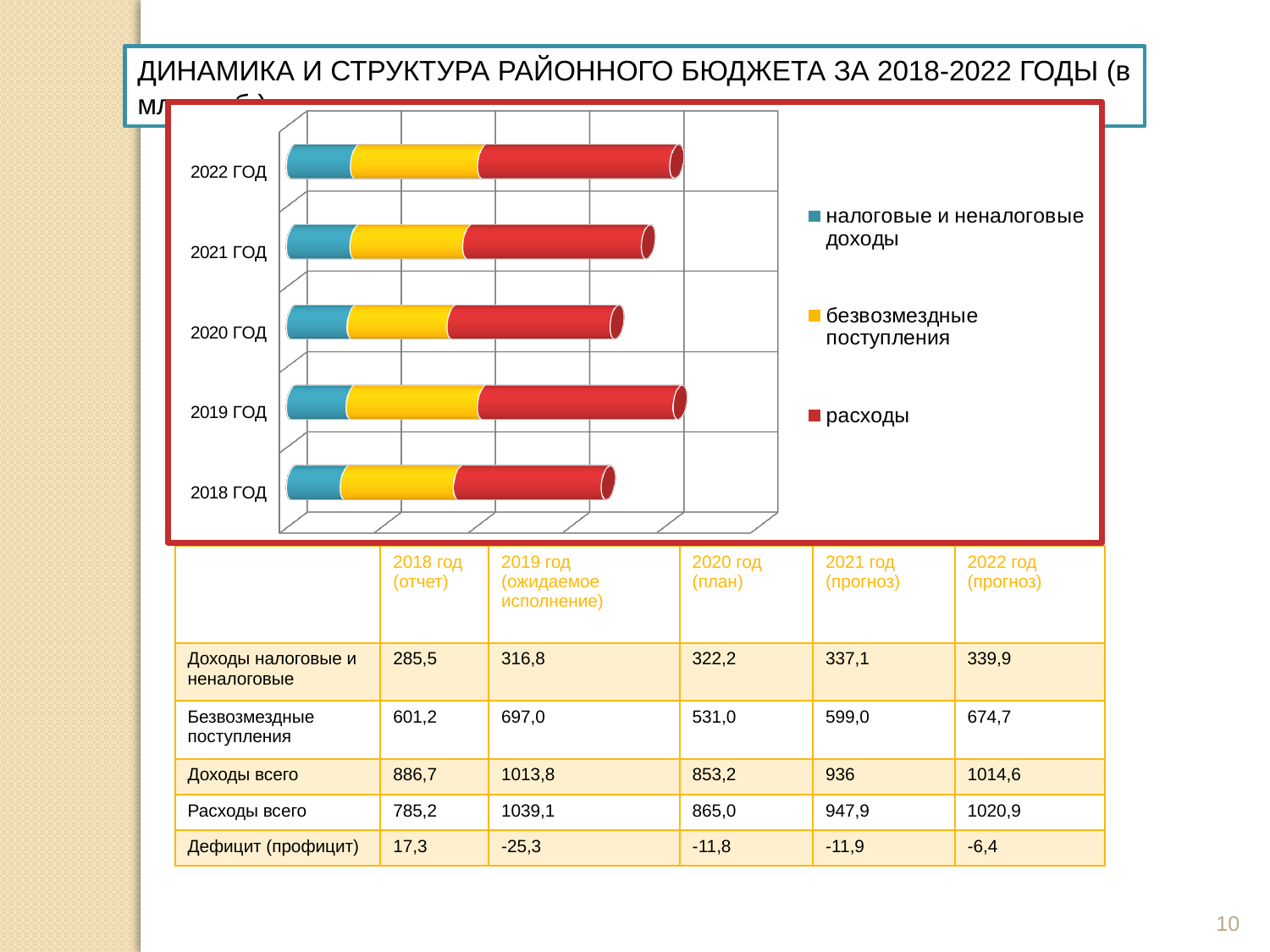

ДИНАМИКА И СТРУКТУРА РАЙОННОГО БЮДЖЕТА ЗА 2018-2022 ГОДЫ (в млн. руб.)

[unsupported chart]

|  | 2018 год (отчет) | 2019 год (ожидаемое исполнение) | 2020 год (план) | 2021 год (прогноз) | 2022 год (прогноз) |
| --- | --- | --- | --- | --- | --- |
| Доходы налоговые и неналоговые | 285,5 | 316,8 | 322,2 | 337,1 | 339,9 |
| Безвозмездные поступления | 601,2 | 697,0 | 531,0 | 599,0 | 674,7 |
| Доходы всего | 886,7 | 1013,8 | 853,2 | 936 | 1014,6 |
| Расходы всего | 785,2 | 1039,1 | 865,0 | 947,9 | 1020,9 |
| Дефицит (профицит) | 17,3 | -25,3 | -11,8 | -11,9 | -6,4 |
10